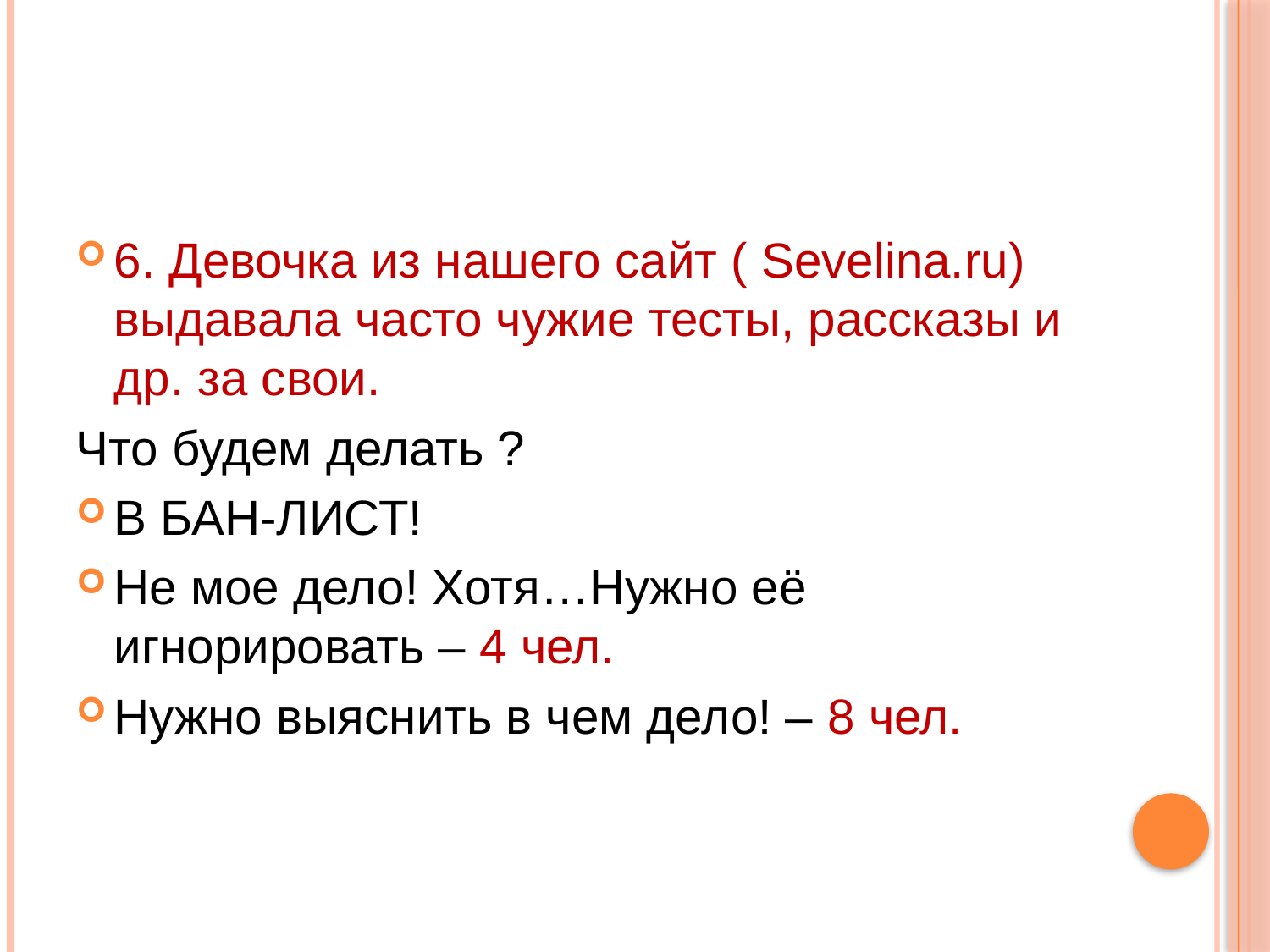

#
6. Девочка из нашего сайт ( Sevelina.ru) выдавала часто чужие тесты, рассказы и др. за свои.
Что будем делать ?
В БАН-ЛИСТ!
Не мое дело! Хотя…Нужно её игнорировать – 4 чел.
Нужно выяснить в чем дело! – 8 чел.